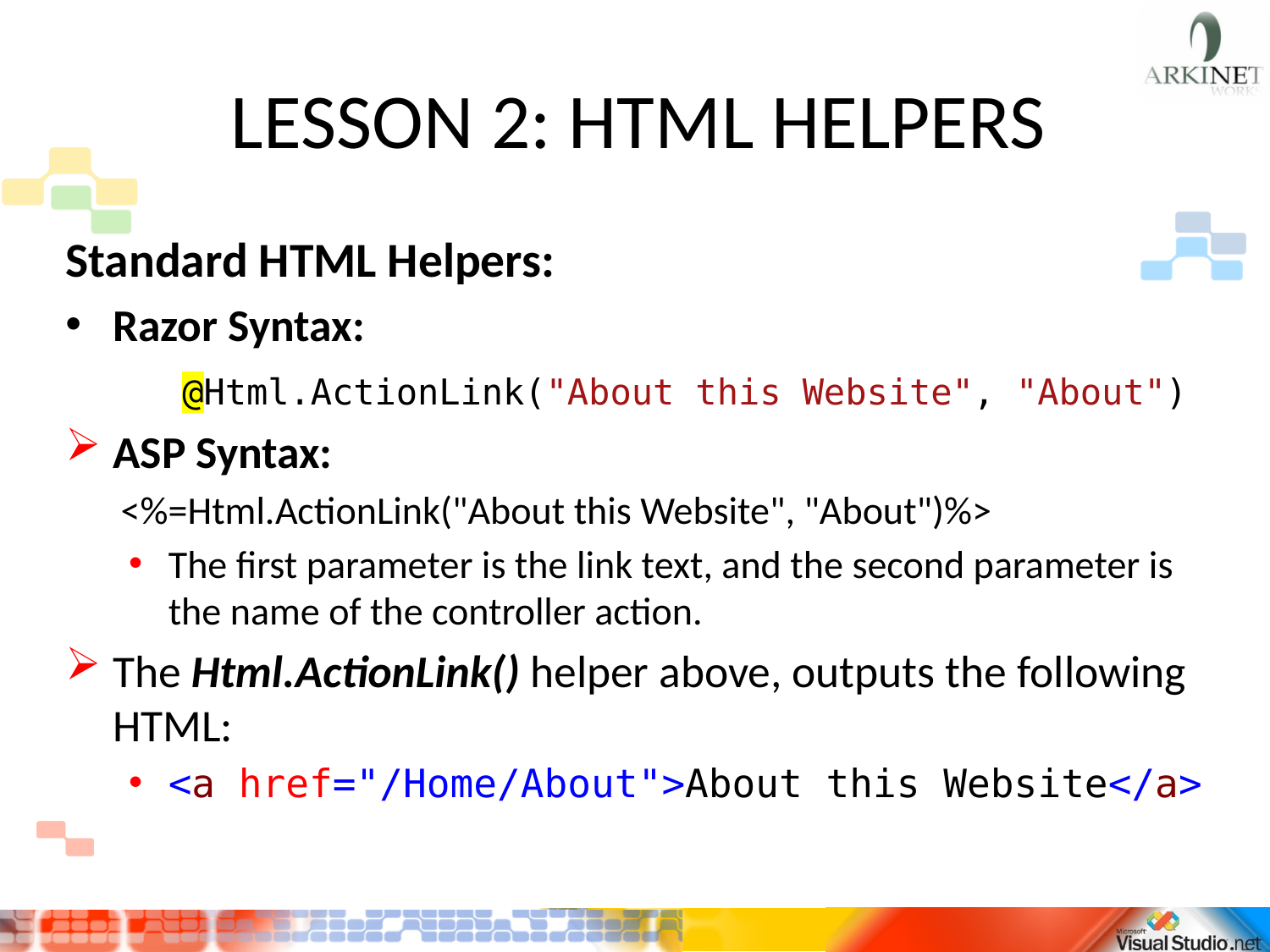

# LESSON 2: HTML HELPERS
Standard HTML Helpers:
Razor Syntax:
	@Html.ActionLink("About this Website", "About")
ASP Syntax:
<%=Html.ActionLink("About this Website", "About")%>
The first parameter is the link text, and the second parameter is the name of the controller action.
The Html.ActionLink() helper above, outputs the following HTML:
<a href="/Home/About">About this Website</a>